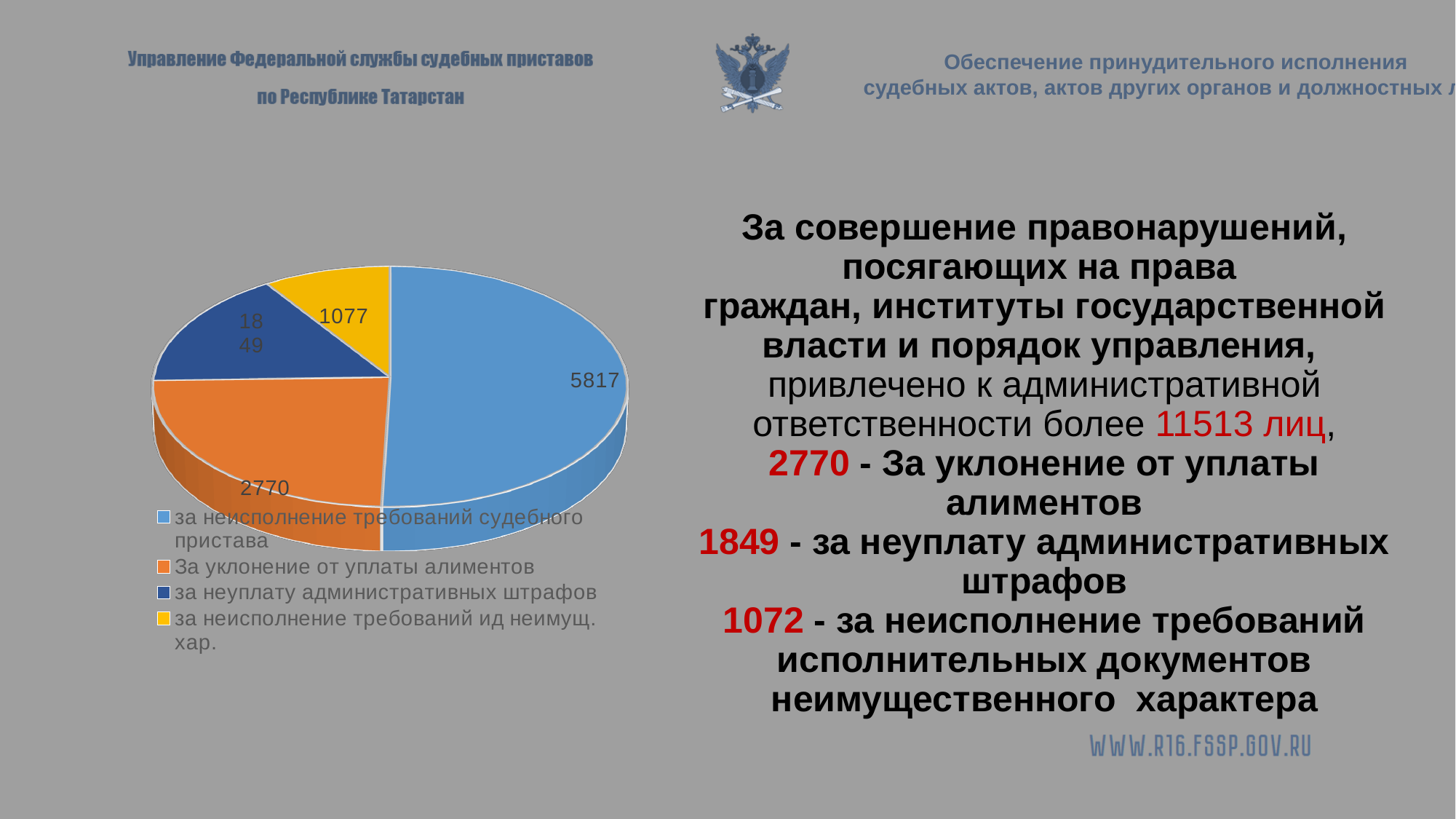

Обеспечение принудительного исполнения
судебных актов, актов других органов и должностных лиц

[unsupported chart]

За совершение правонарушений, посягающих на права
граждан, институты государственной власти и порядок управления,
привлечено к административной ответственности более 11513 лиц,
2770 - За уклонение от уплаты алиментов
1849 - за неуплату административных штрафов
1072 - за неисполнение требований исполнительных документов неимущественного  характера